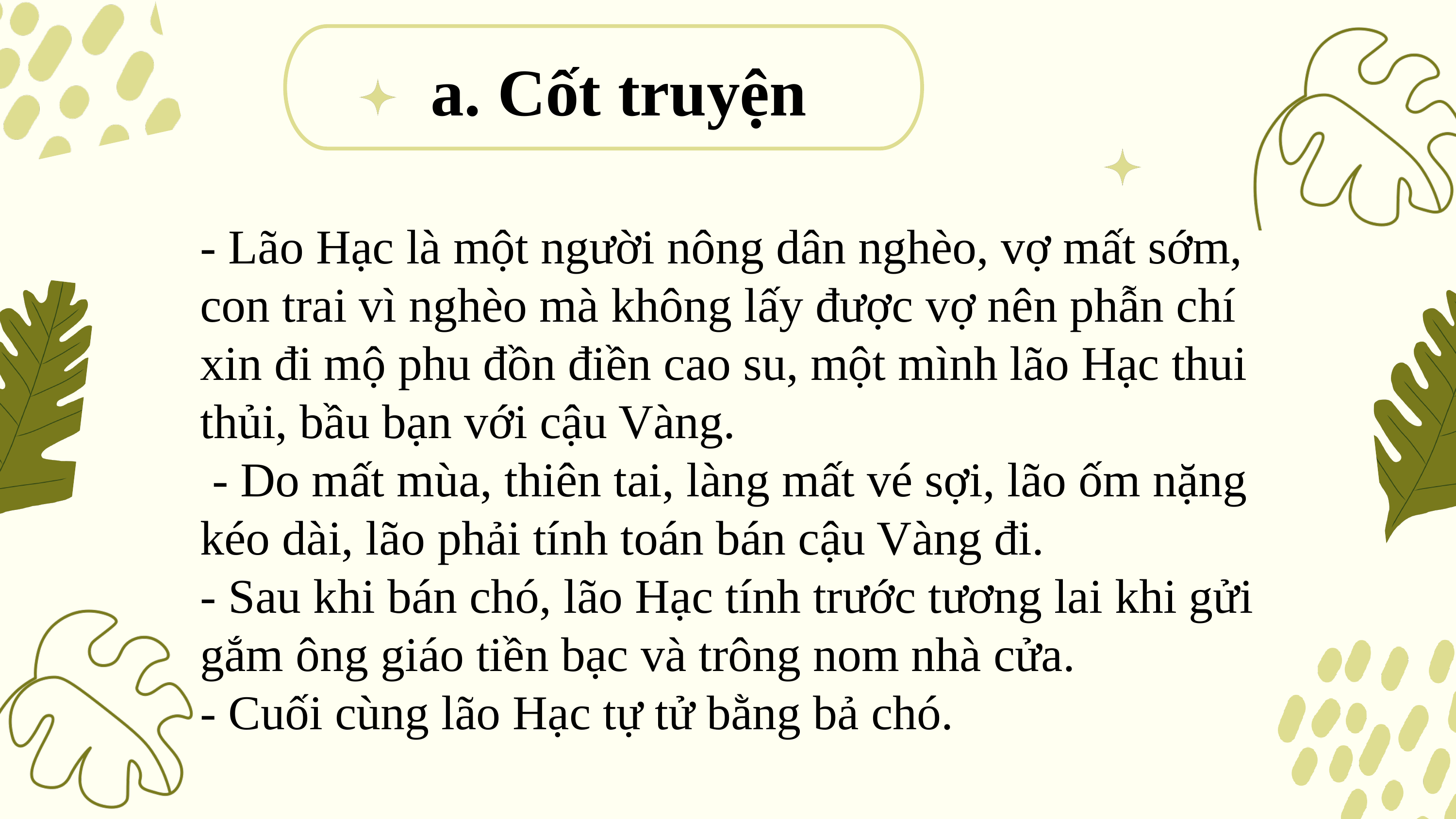

a. Cốt truyện

- Lão Hạc là một người nông dân nghèo, vợ mất sớm, con trai vì nghèo mà không lấy được vợ nên phẫn chí xin đi mộ phu đồn điền cao su, một mình lão Hạc thui thủi, bầu bạn với cậu Vàng.
 - Do mất mùa, thiên tai, làng mất vé sợi, lão ốm nặng kéo dài, lão phải tính toán bán cậu Vàng đi.
- Sau khi bán chó, lão Hạc tính trước tương lai khi gửi gắm ông giáo tiền bạc và trông nom nhà cửa.
- Cuối cùng lão Hạc tự tử bằng bả chó.